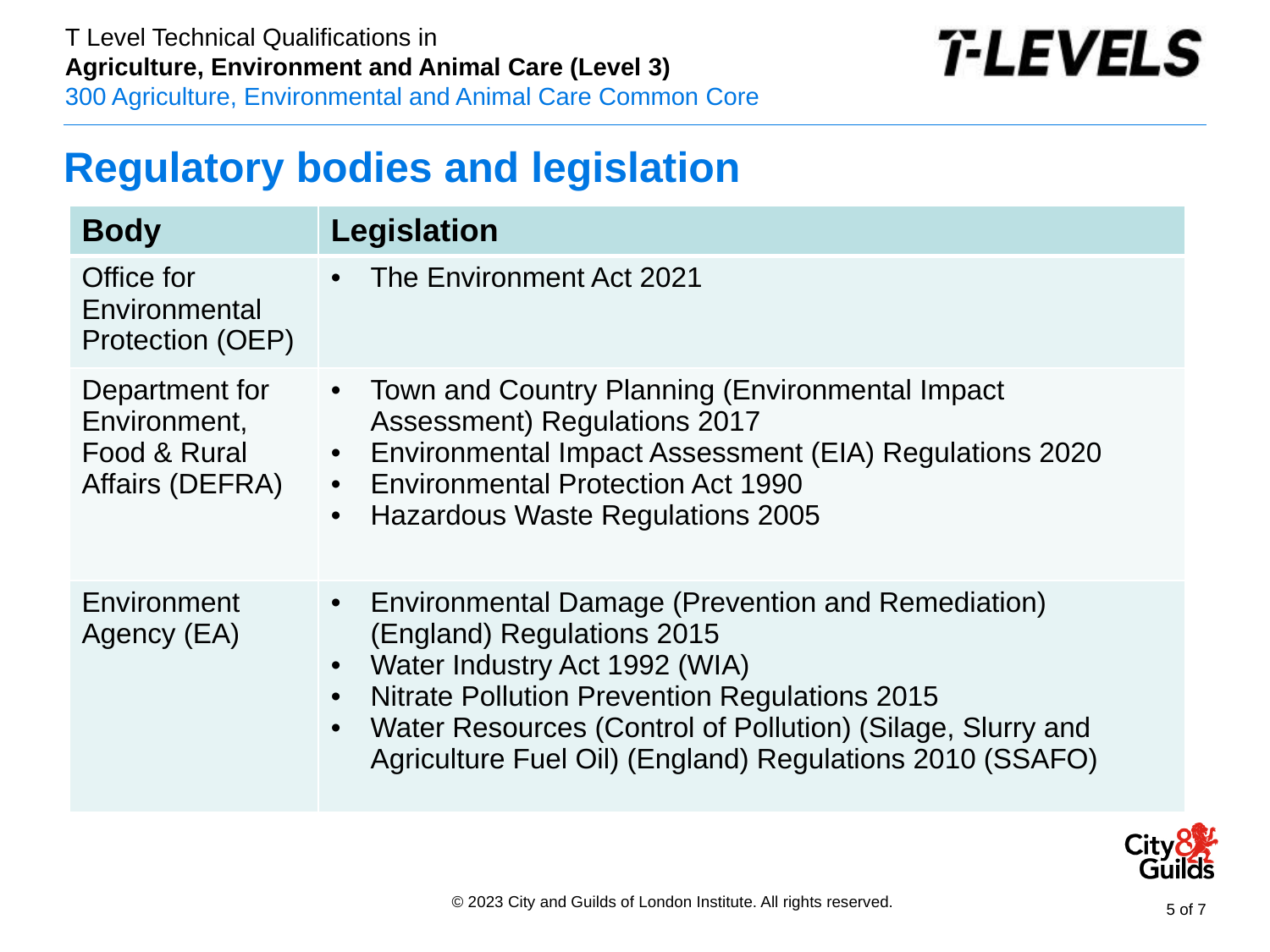

# Regulatory bodies and legislation
| Body | Legislation |
| --- | --- |
| Office for Environmental Protection (OEP) | The Environment Act 2021 |
| Department for Environment, Food & Rural Affairs (DEFRA) | Town and Country Planning (Environmental Impact Assessment) Regulations 2017 Environmental Impact Assessment (EIA) Regulations 2020 Environmental Protection Act 1990 Hazardous Waste Regulations 2005 |
| Environment Agency (EA) | Environmental Damage (Prevention and Remediation) (England) Regulations 2015 Water Industry Act 1992 (WIA) Nitrate Pollution Prevention Regulations 2015 Water Resources (Control of Pollution) (Silage, Slurry and Agriculture Fuel Oil) (England) Regulations 2010 (SSAFO) |